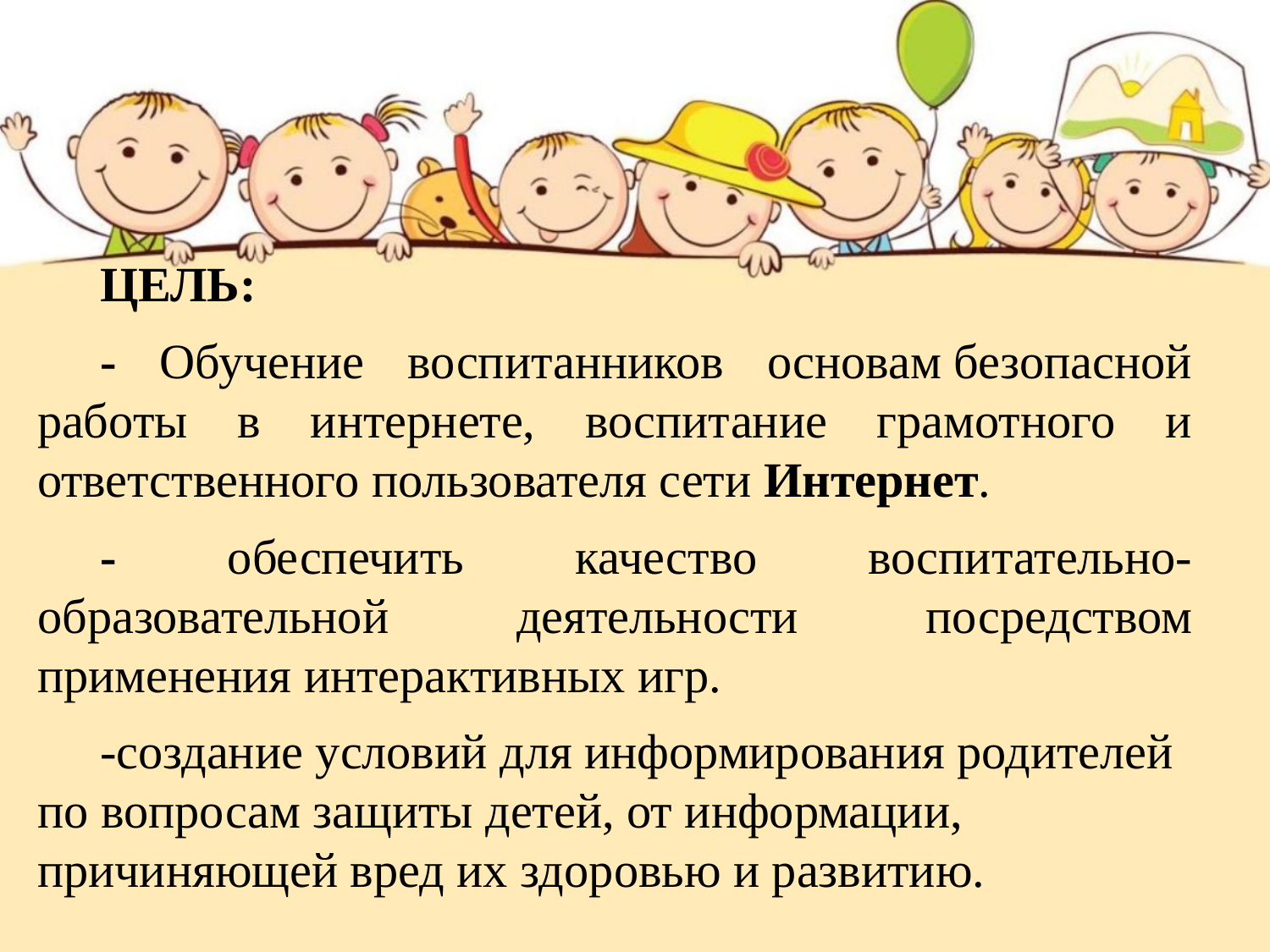

ЦЕЛЬ:
- Обучение воспитанников основам безопасной работы в интернете, воспитание грамотного и ответственного пользователя сети Интернет.
- обеспечить качество воспитательно-образовательной деятельности посредством применения интерактивных игр.
-создание условий для информирования родителей по вопросам защиты детей, от информации, причиняющей вред их здоровью и развитию.